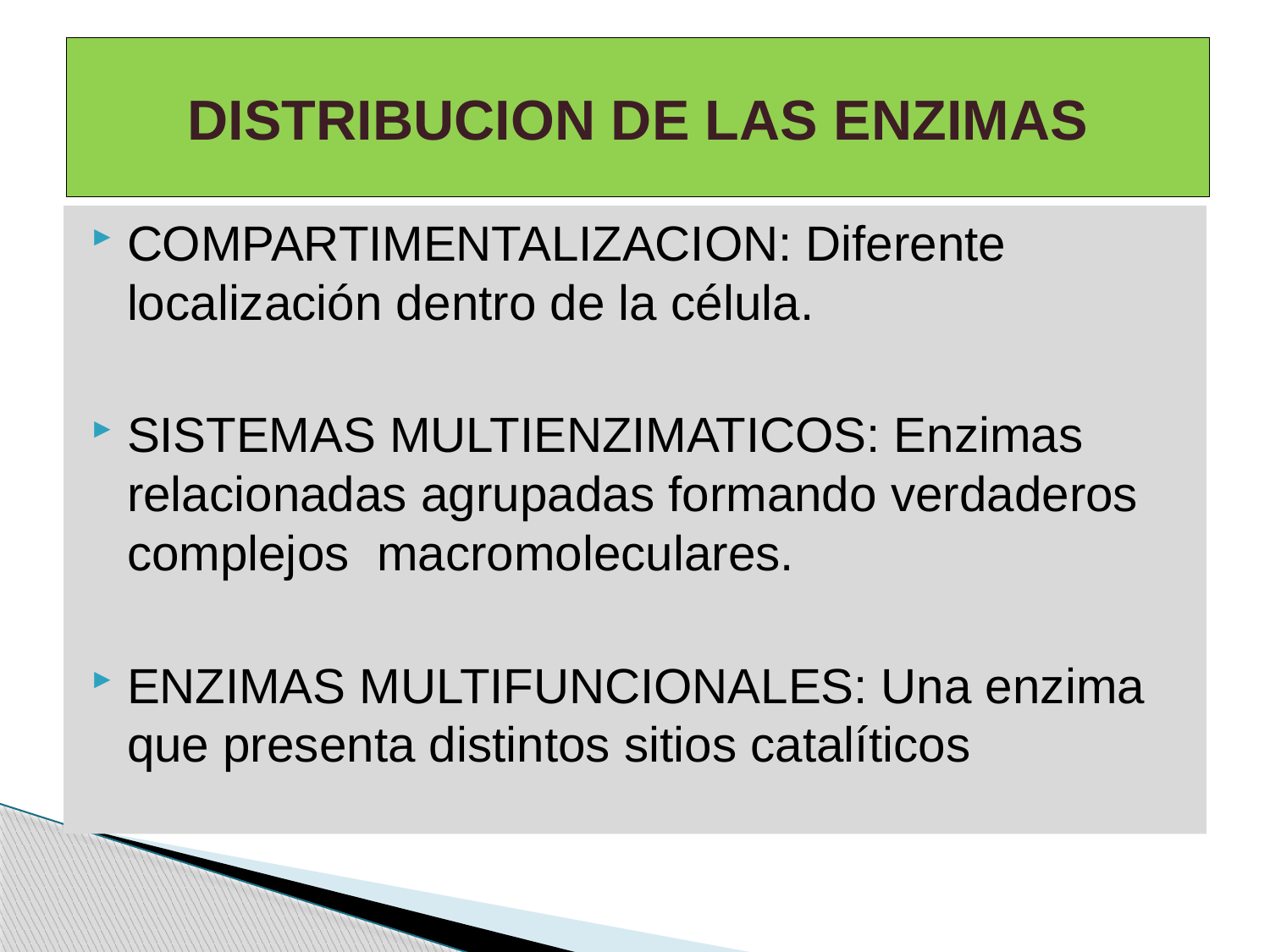

# DISTRIBUCION DE LAS ENZIMAS
COMPARTIMENTALIZACION: Diferente localización dentro de la célula.

SISTEMAS MULTIENZIMATICOS: Enzimas relacionadas agrupadas formando verdaderos complejos  macromoleculares.

ENZIMAS MULTIFUNCIONALES: Una enzima que presenta distintos sitios catalíticos